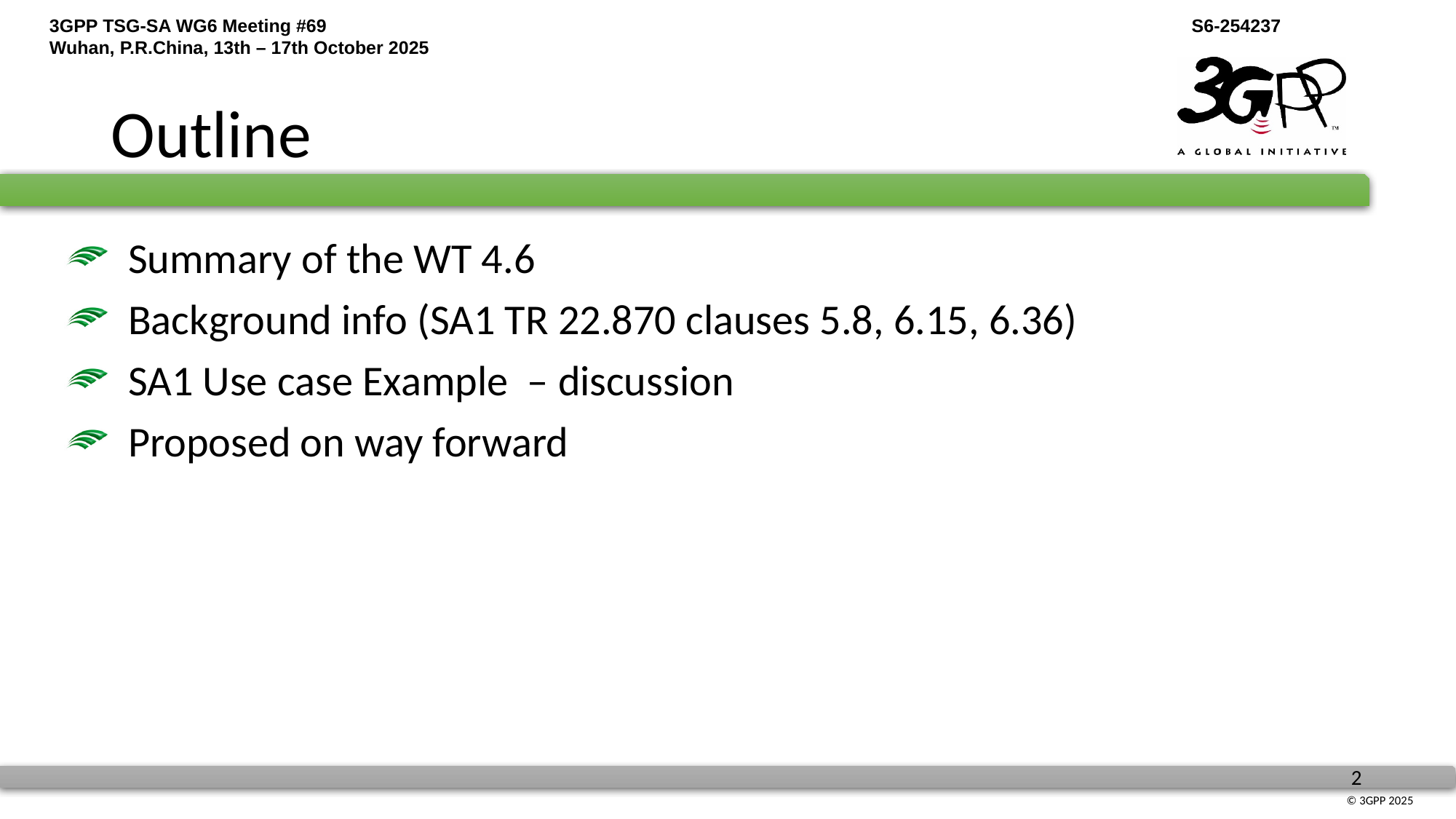

# Outline
  Summary of the WT 4.6
  Background info (SA1 TR 22.870 clauses 5.8, 6.15, 6.36)
  SA1 Use case Example  – discussion
  Proposed on way forward